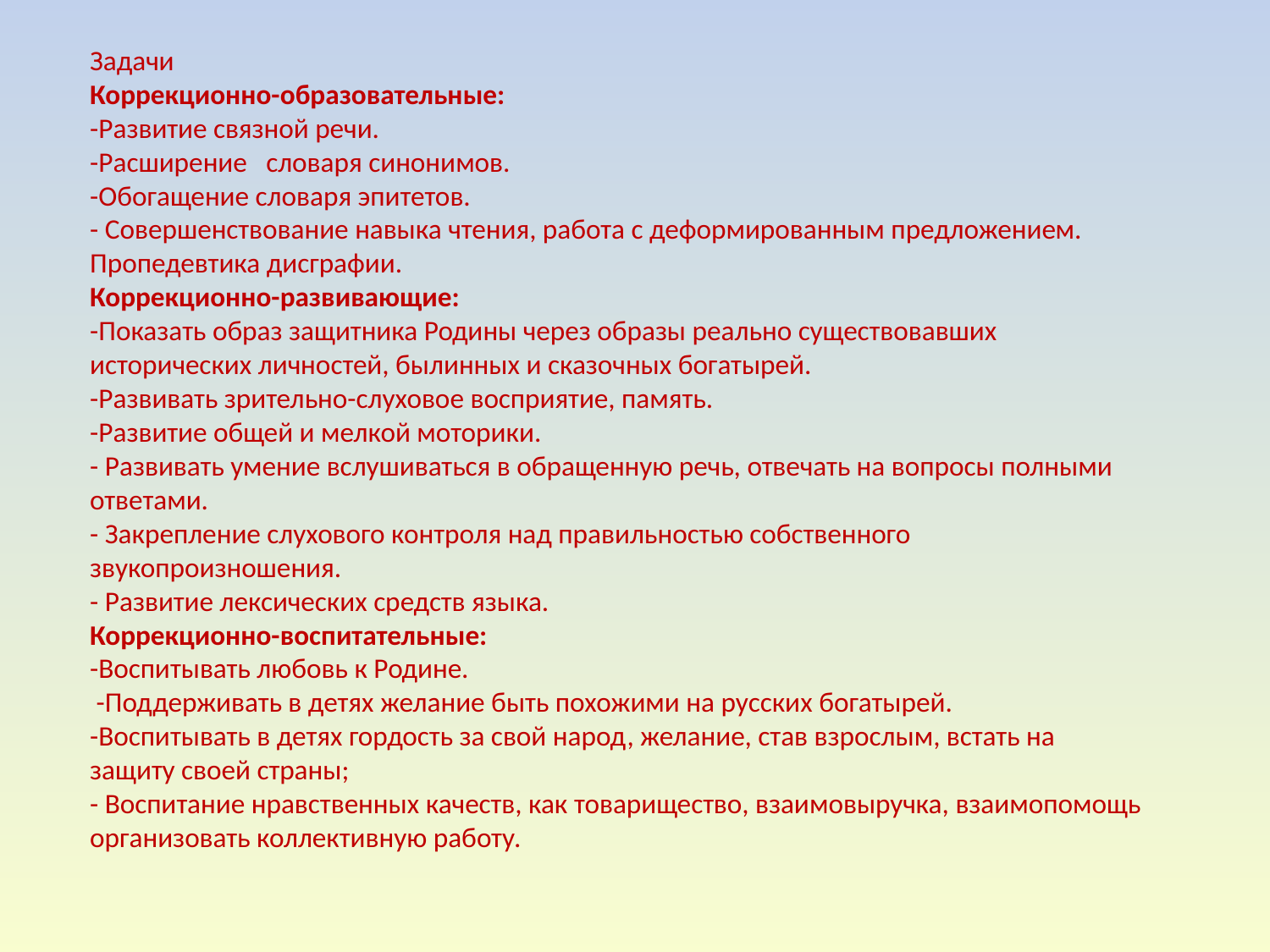

Задачи
Коррекционно-образовательные:
-Развитие связной речи.
-Расширение   словаря синонимов.
-Обогащение словаря эпитетов.
- Совершенствование навыка чтения, работа с деформированным предложением. Пропедевтика дисграфии.
Коррекционно-развивающие:
-Показать образ защитника Родины через образы реально существовавших исторических личностей, былинных и сказочных богатырей.
-Развивать зрительно-слуховое восприятие, память.
-Развитие общей и мелкой моторики.
- Развивать умение вслушиваться в обращенную речь, отвечать на вопросы полными ответами.
- Закрепление слухового контроля над правильностью собственного звукопроизношения.
- Развитие лексических средств языка.
Коррекционно-воспитательные:
-Воспитывать любовь к Родине.
 -Поддерживать в детях желание быть похожими на русских богатырей.
-Воспитывать в детях гордость за свой народ, желание, став взрослым, встать на защиту своей страны;
- Воспитание нравственных качеств, как товарищество, взаимовыручка, взаимопомощь организовать коллективную работу.